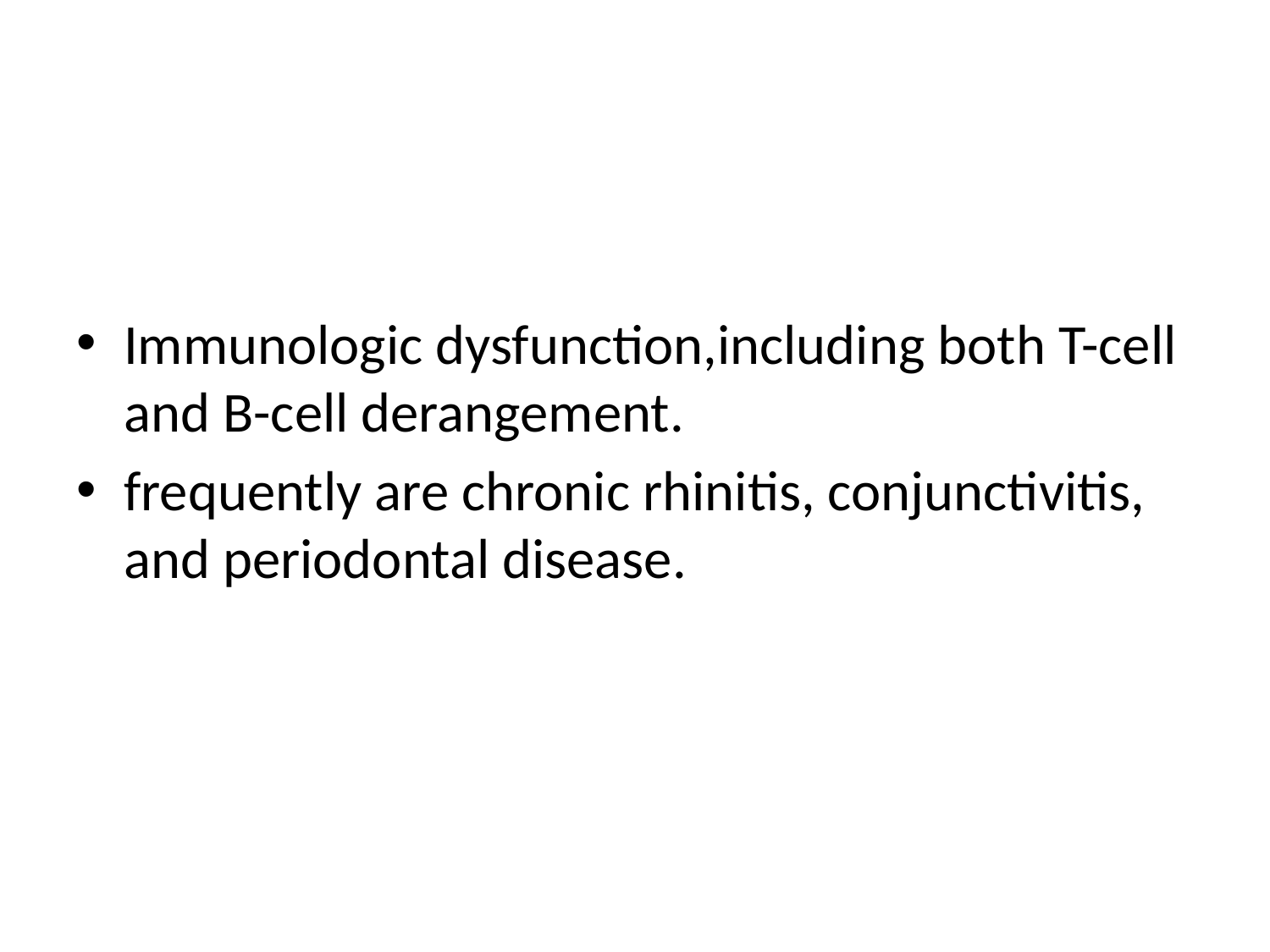

#

Immunologic dysfunction,including both T-cell and B-cell derangement.
frequently are chronic rhinitis, conjunctivitis, and periodontal disease.